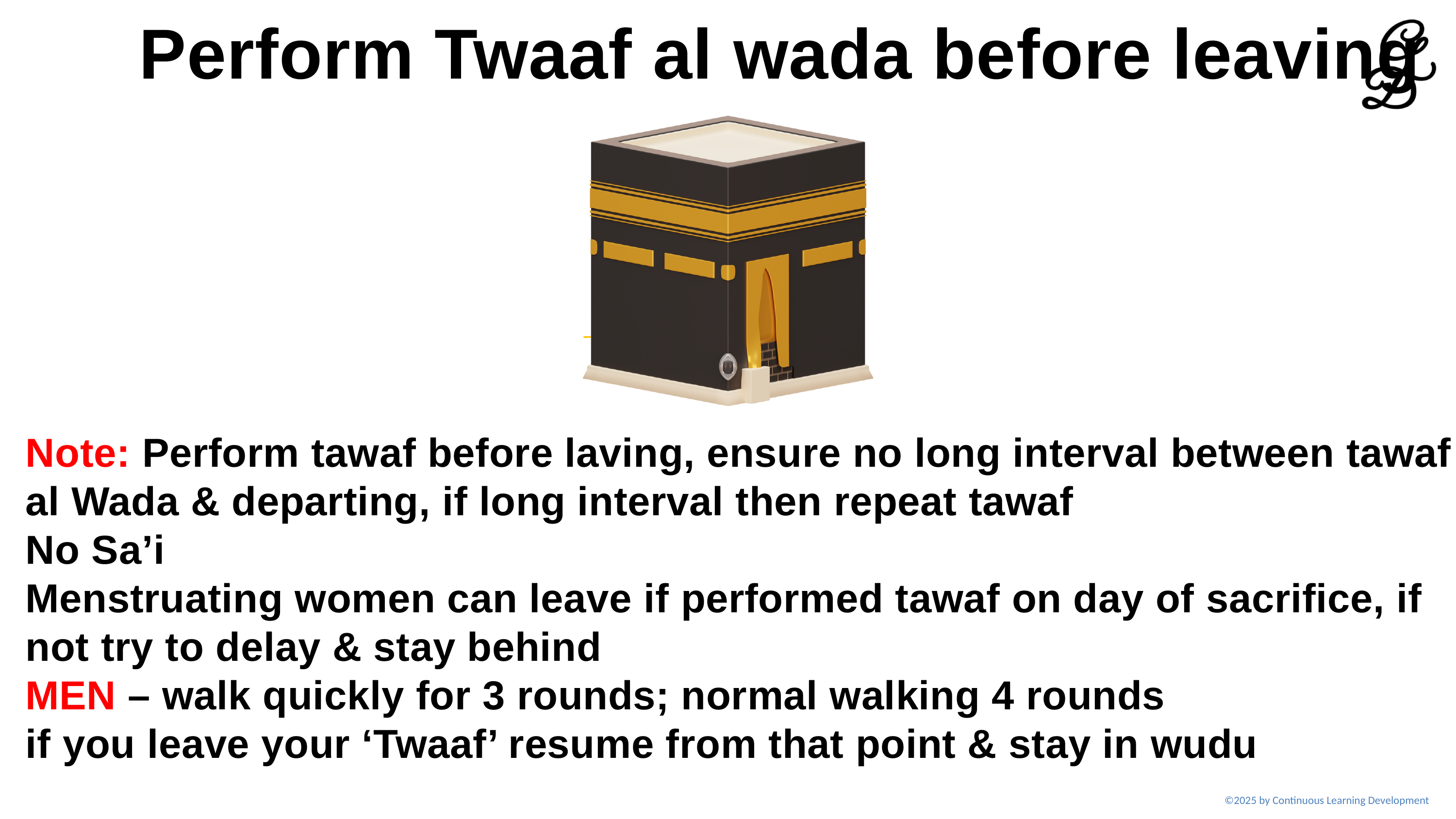

Perform Twaaf al wada before leaving

Note: Perform tawaf before laving, ensure no long interval between tawaf al Wada & departing, if long interval then repeat tawaf
No Sa’i
Menstruating women can leave if performed tawaf on day of sacrifice, if not try to delay & stay behind
MEN – walk quickly for 3 rounds; normal walking 4 rounds
if you leave your ‘Twaaf’ resume from that point & stay in wudu
©2025 by Continuous Learning Development